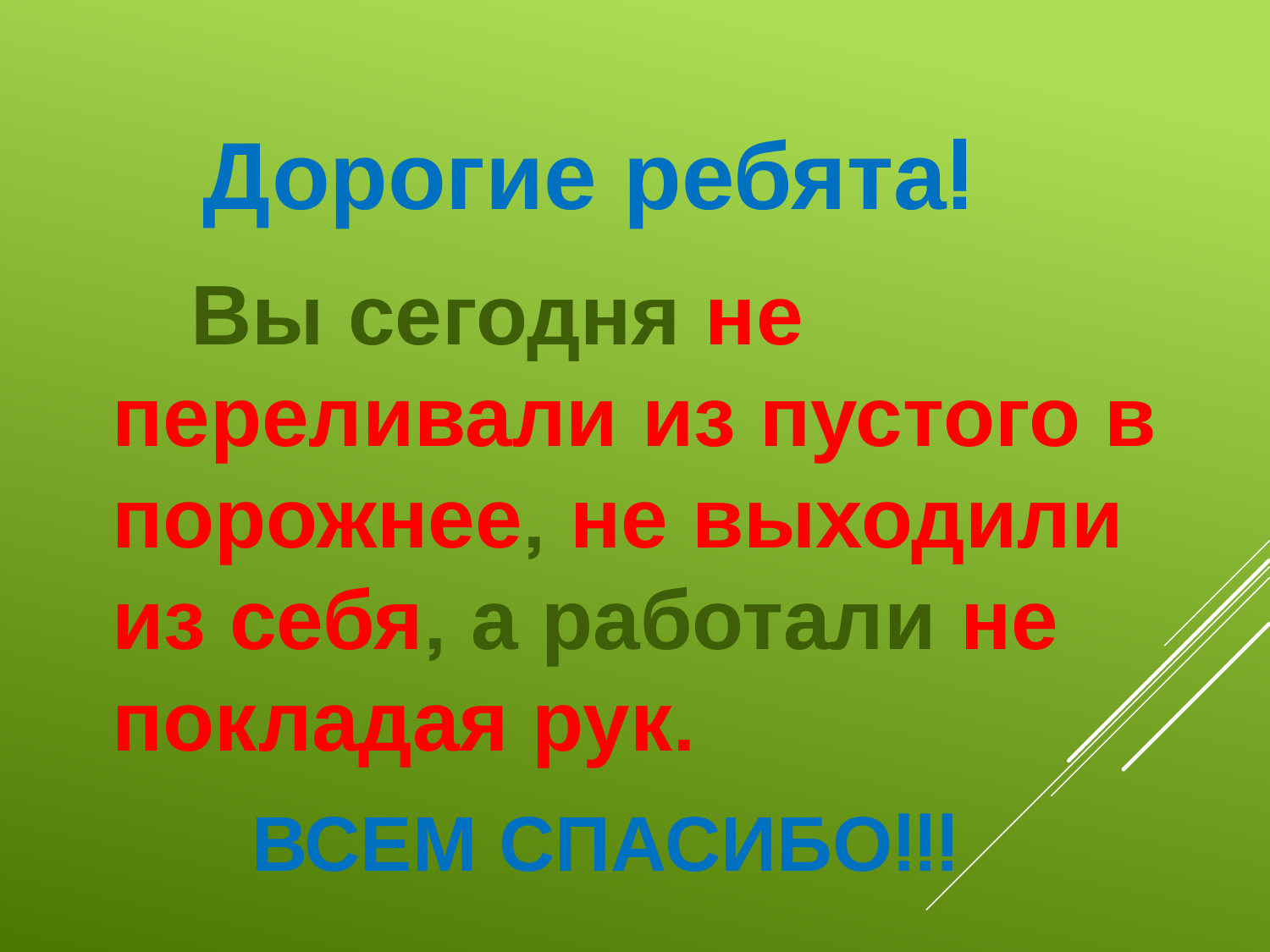

Дорогие ребята!
     Вы сегодня не переливали из пустого в порожнее, не выходили из себя, а работали не покладая рук.
                  ВСЕМ СПАСИБО!!!